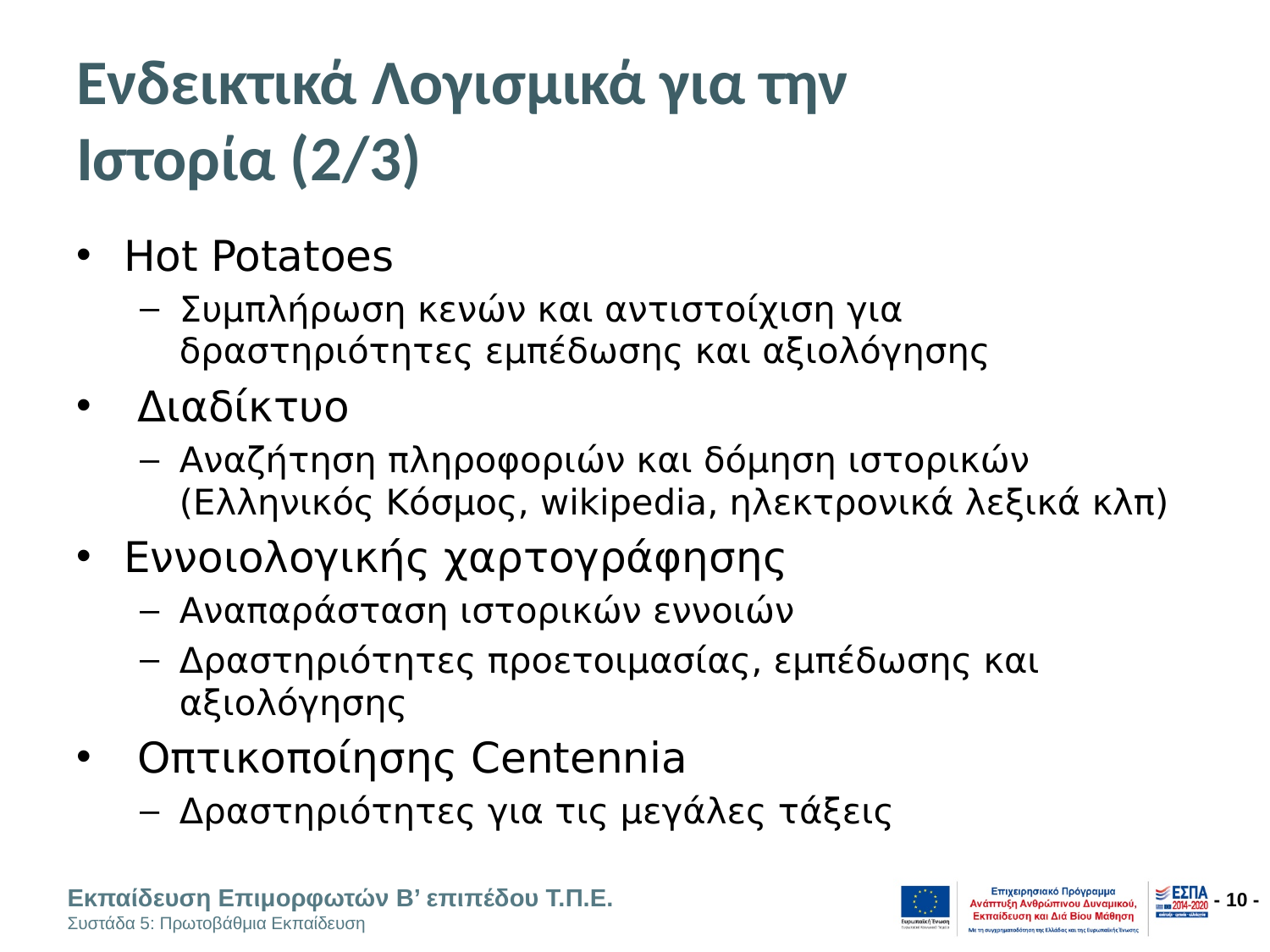

# Ενδεικτικά Λογισμικά για την Ιστορία (2/3)
Hot Potatoes
Συμπλήρωση κενών και αντιστοίχιση για δραστηριότητες εμπέδωσης και αξιολόγησης
 Διαδίκτυο
Αναζήτηση πληροφοριών και δόμηση ιστορικών (Ελληνικός Κόσμος, wikipedia, ηλεκτρονικά λεξικά κλπ)
Εννοιολογικής χαρτογράφησης
Αναπαράσταση ιστορικών εννοιών
Δραστηριότητες προετοιμασίας, εμπέδωσης και αξιολόγησης
 Οπτικοποίησης Centennia
Δραστηριότητες για τις μεγάλες τάξεις